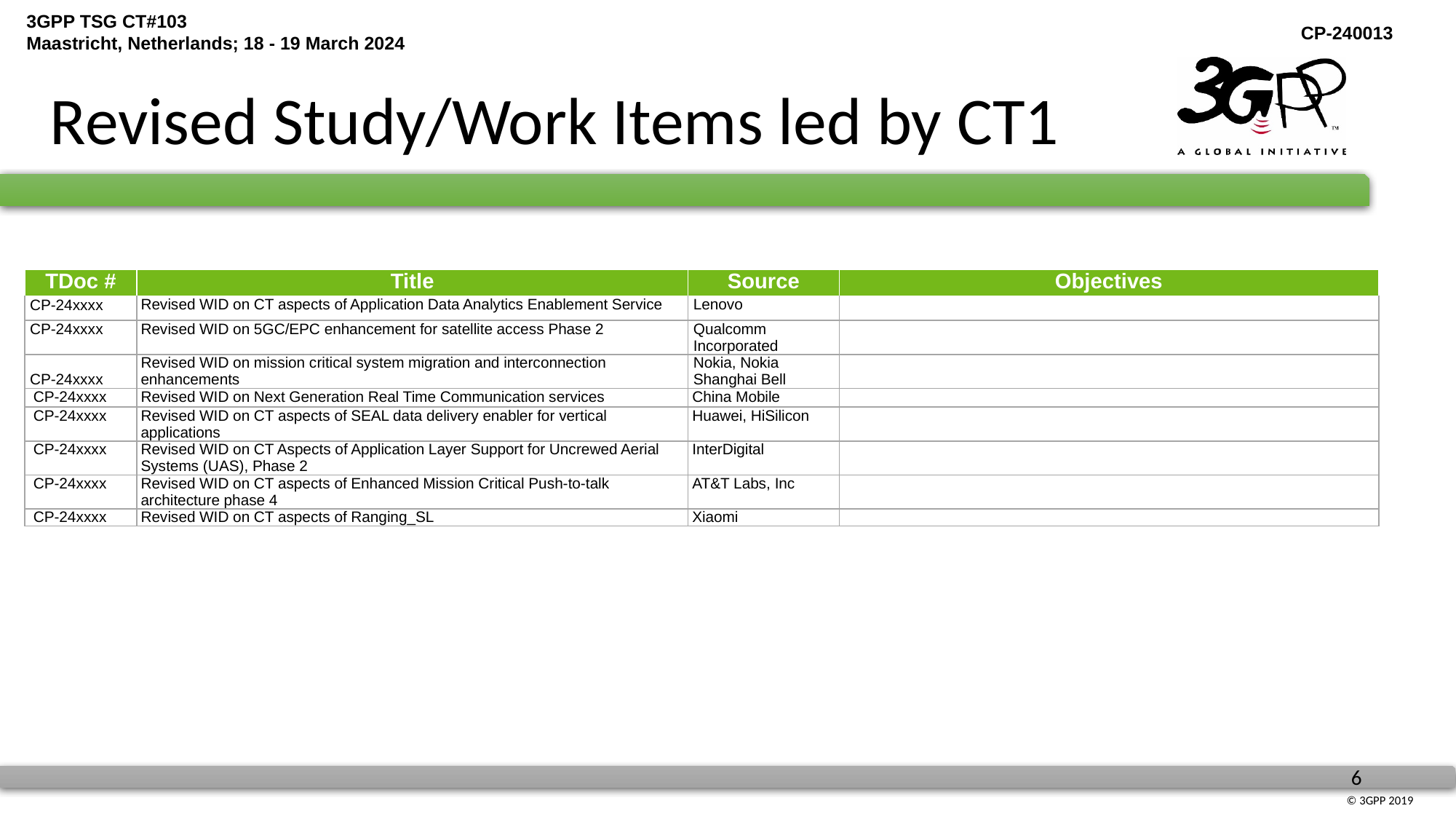

# Revised Study/Work Items led by CT1
| TDoc # | Title | Source | Objectives |
| --- | --- | --- | --- |
| CP-24xxxx | Revised WID on CT aspects of Application Data Analytics Enablement Service | Lenovo |  |
| CP-24xxxx | Revised WID on 5GC/EPC enhancement for satellite access Phase 2 | Qualcomm Incorporated |  |
| CP-24xxxx | Revised WID on mission critical system migration and interconnection enhancements | Nokia, Nokia Shanghai Bell |  |
| CP-24xxxx | Revised WID on Next Generation Real Time Communication services | China Mobile |  |
| CP-24xxxx | Revised WID on CT aspects of SEAL data delivery enabler for vertical applications | Huawei, HiSilicon |  |
| CP-24xxxx | Revised WID on CT Aspects of Application Layer Support for Uncrewed Aerial Systems (UAS), Phase 2 | InterDigital |  |
| CP-24xxxx | Revised WID on CT aspects of Enhanced Mission Critical Push-to-talk architecture phase 4 | AT&T Labs, Inc |  |
| CP-24xxxx | Revised WID on CT aspects of Ranging\_SL | Xiaomi |  |